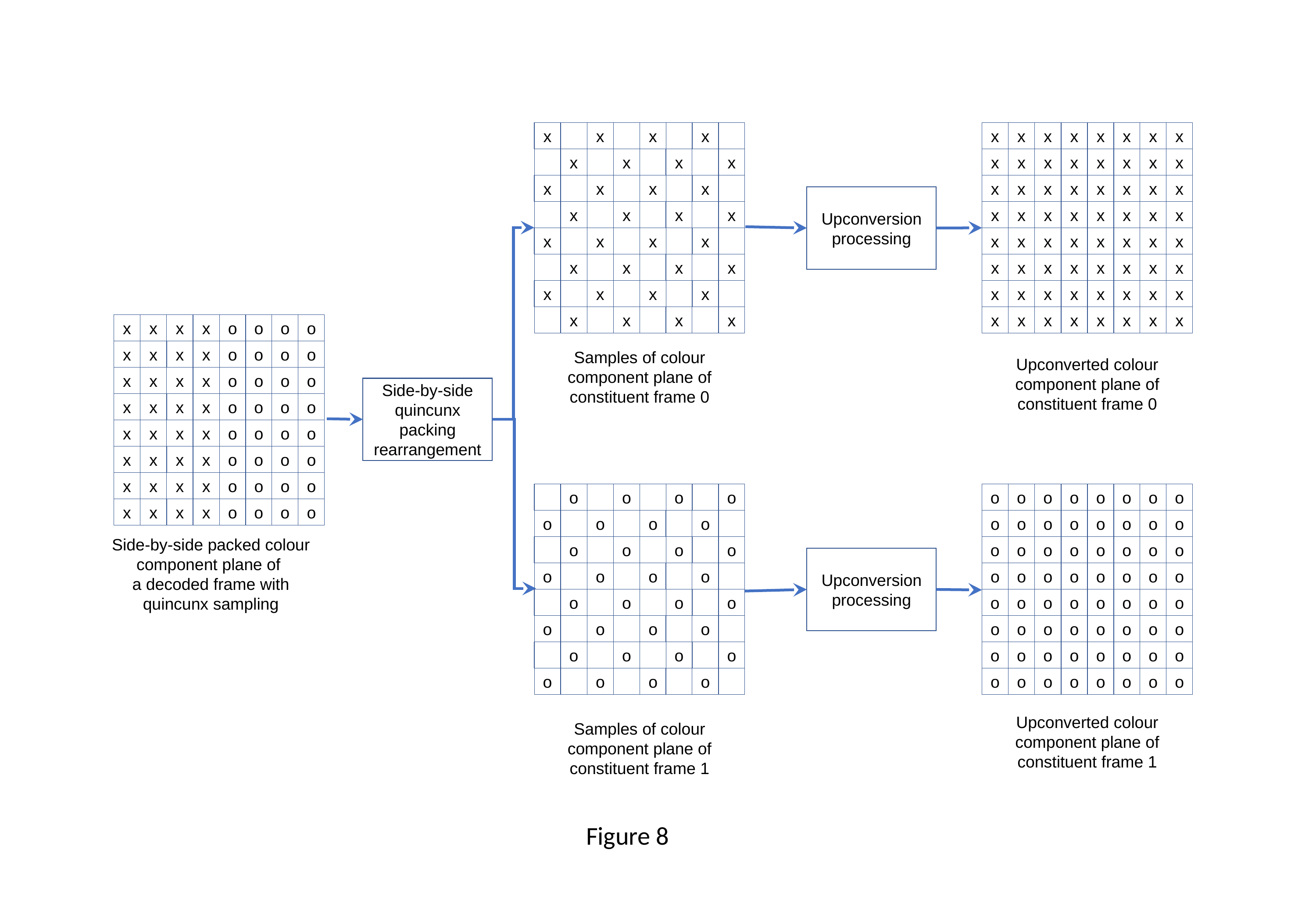

x

x

x

x

x

x

x

x
x

x

x

x

x

x

x

x
x

x

x

x

x

x

x

x
x

x

x

x

x

x

x

x
x
x
x
x
x
x
x
x
x
x
x
x
x
x
x
x
x
x
x
x
x
x
x
x
x
x
x
x
x
x
x
x
x
x
x
x
x
x
x
x
x
x
x
x
x
x
x
x
x
x
x
x
x
x
x
x
x
x
x
x
x
x
x
x

Upconversion processing

x
x
x
x
o
o
o
o
x
x
x
x
o
o
o
o
x
x
x
x
o
o
o
o
x
x
x
x
o
o
o
o
x
x
x
x
o
o
o
o
x
x
x
x
o
o
o
o
x
x
x
x
o
o
o
o
x
x
x
x
o
o
o
o
Samples of colour component plane of constituent frame 0
Upconverted colour component plane of constituent frame 0
Side-by-side
quincunx packing
rearrangement
o
o
o
o
o
o
o
o
o
o
o
o
o
o
o
o
o
o
o
o
o
o
o
o
o
o
o
o
o
o
o
o
o
o
o
o
o
o
o
o
o
o
o
o
o
o
o
o
o
o
o
o
o
o
o
o
o
o
o
o
o
o
o
o

o

o

o

o
o

o

o

o

o

o

o

o
o

o

o

o

o

o

o

o
o

o

o

o

o

o

o

o
o

o

o

o

Side-by-side packed colour component plane of
a decoded frame with quincunx sampling
Upconversion processing
Upconverted colour component plane of constituent frame 1
Samples of colour component plane of constituent frame 1
Figure 8